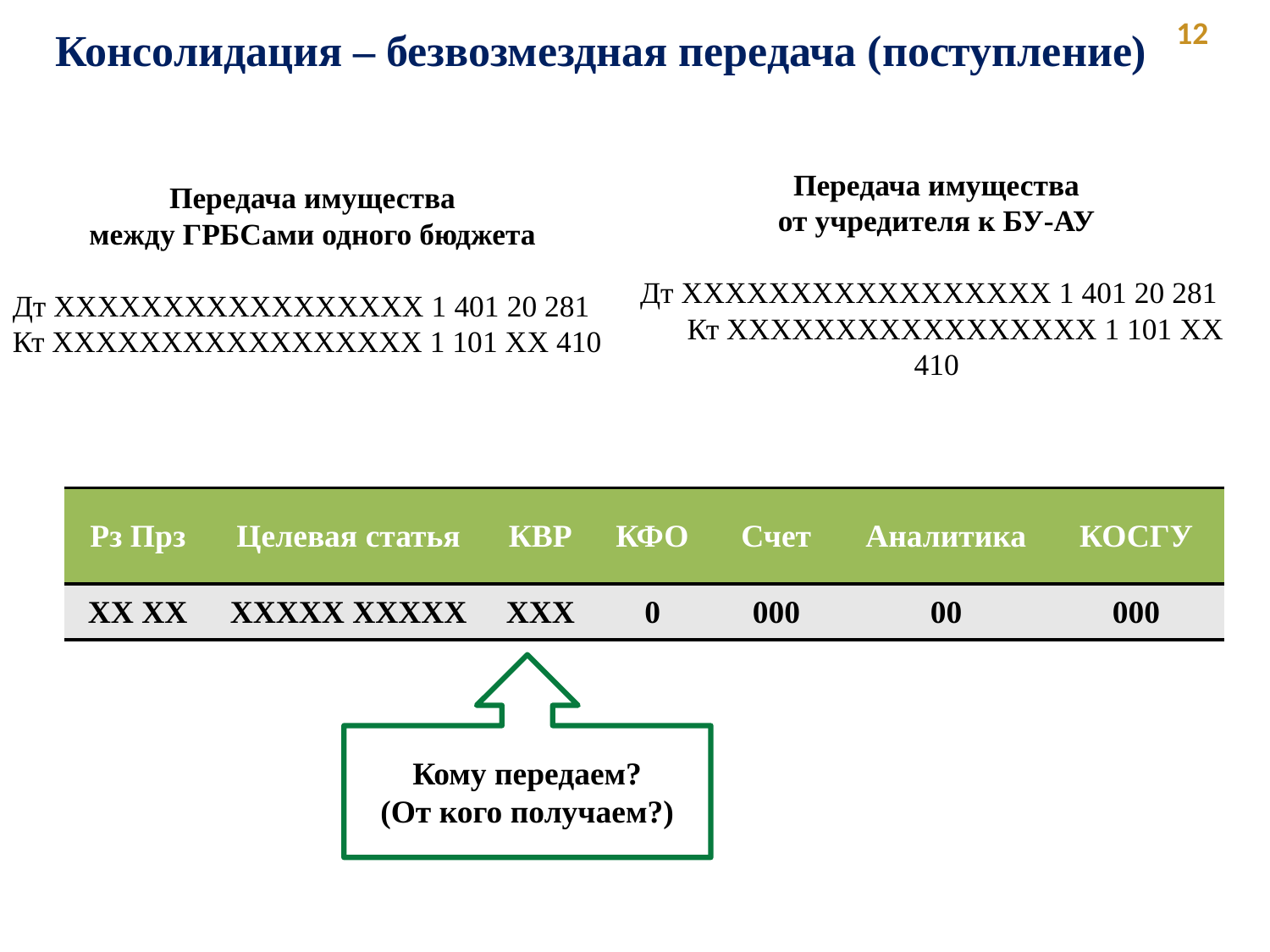

12
Консолидация – безвозмездная передача (поступление)
Передача имущества
от учредителя к БУ-АУ

Дт ХХХХХХХХХХХХХХХХХ 1 401 20 281        Кт ХХХХХХХХХХХХХХХХХ 1 101 ХХ 410
Передача имущества
между ГРБСами одного бюджета

Дт ХХХХХХХХХХХХХХХХХ 1 401 20 281
Кт ХХХХХХХХХХХХХХХХХ 1 101 ХХ 410
| Рз Прз | Целевая статья | КВР | КФО | Счет | Аналитика | КОСГУ |
| --- | --- | --- | --- | --- | --- | --- |
| ХХ ХХ | ХХХХХ ХХХХХ | ХХХ | 0 | 000 | 00 | 000 |
Кому передаем?
(От кого получаем?)